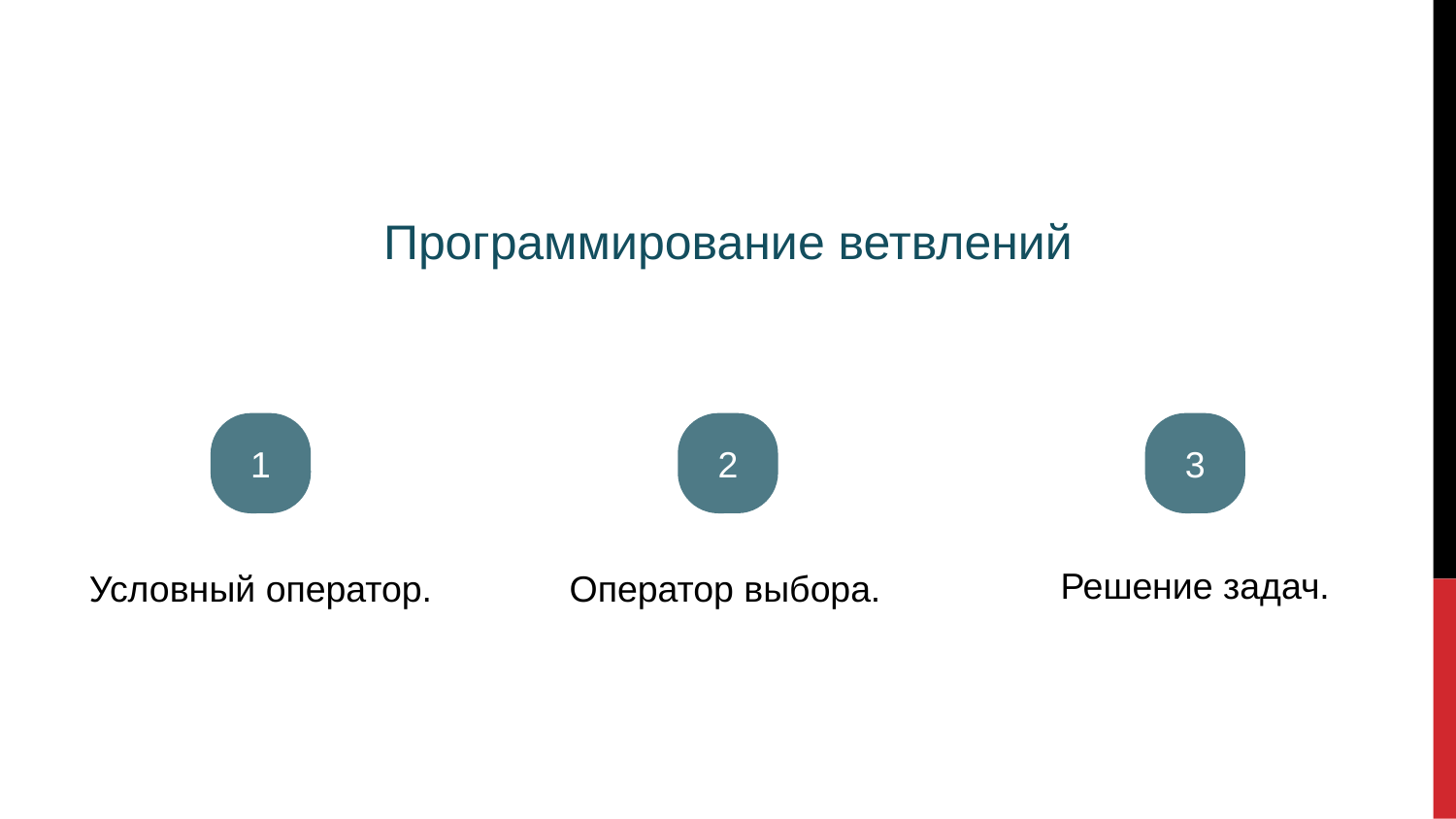

Программирование ветвлений
1
2
3
Решение задач.
Условный оператор.
Оператор выбора.